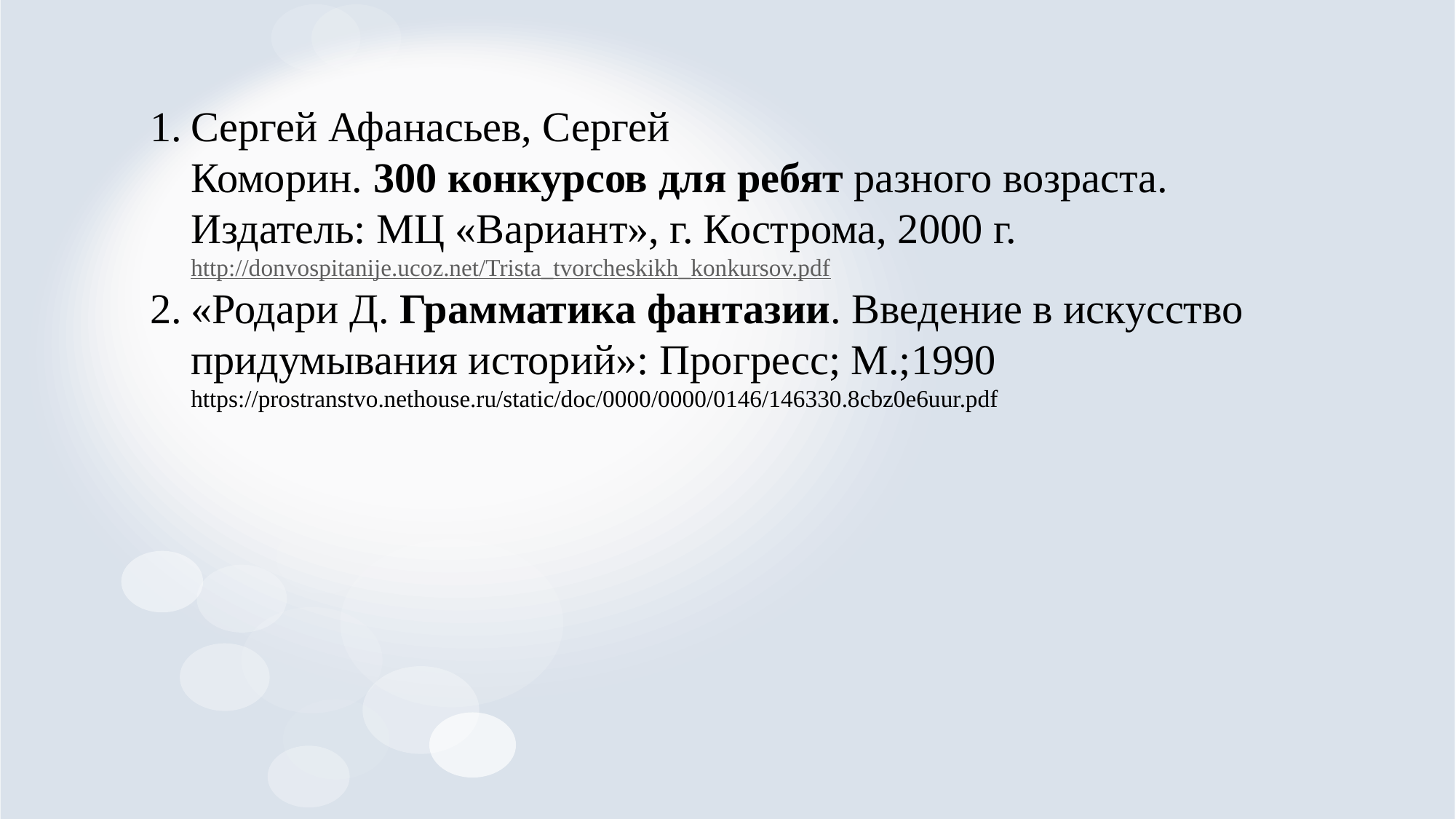

#
Сергей Афанасьев, Сергей Коморин. 300 конкурсов для ребят разного возраста. Издатель: МЦ «Вариант», г. Кострома, 2000 г. http://donvospitanije.ucoz.net/Trista_tvorcheskikh_konkursov.pdf
«Родари Д. Грамматика фантазии. Введение в искусство придумывания историй»: Прогресс; М.;1990 https://prostranstvo.nethouse.ru/static/doc/0000/0000/0146/146330.8cbz0e6uur.pdf